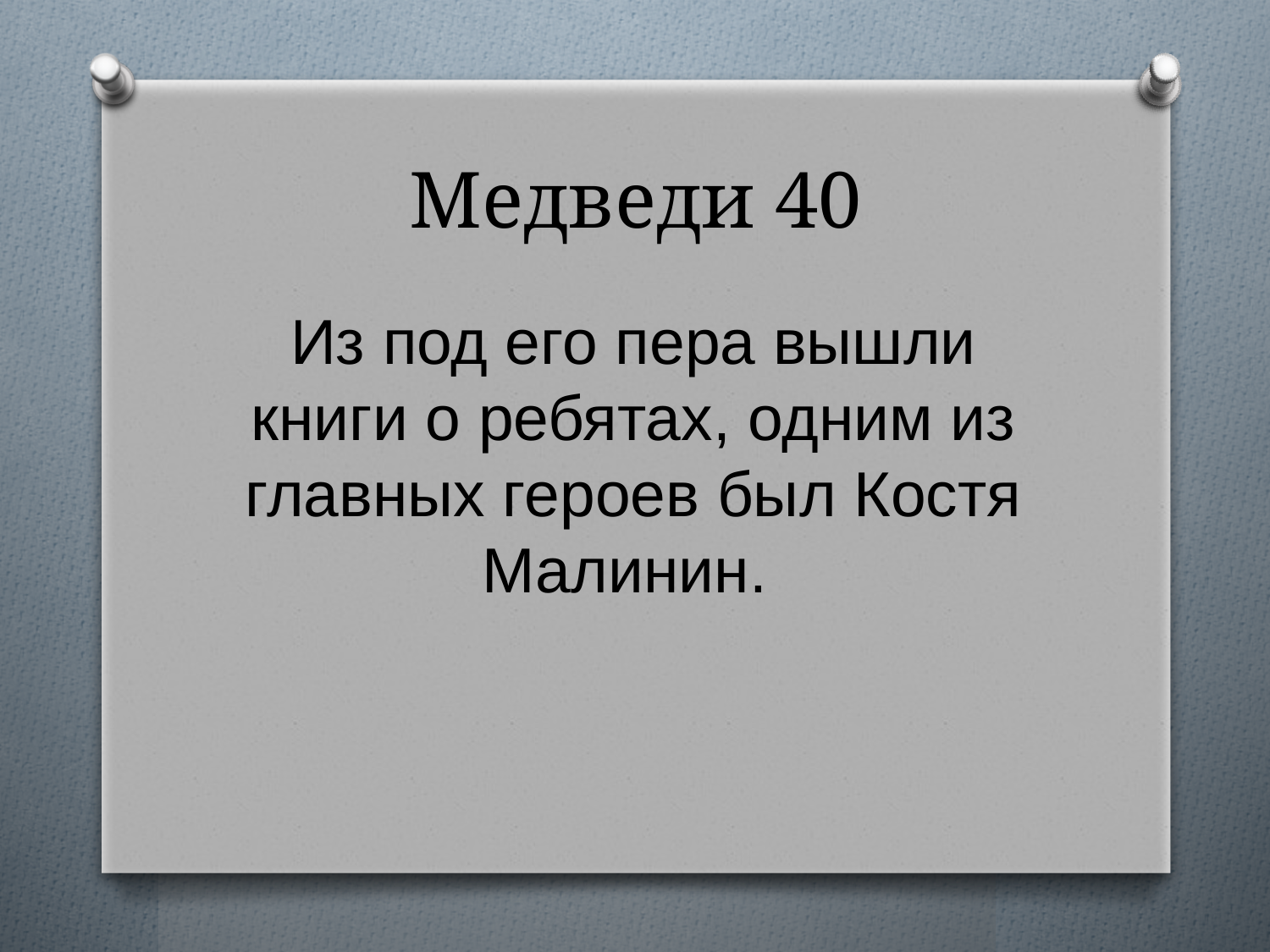

# Медведи 40
Из под его пера вышли книги о ребятах, одним из главных героев был Костя Малинин.